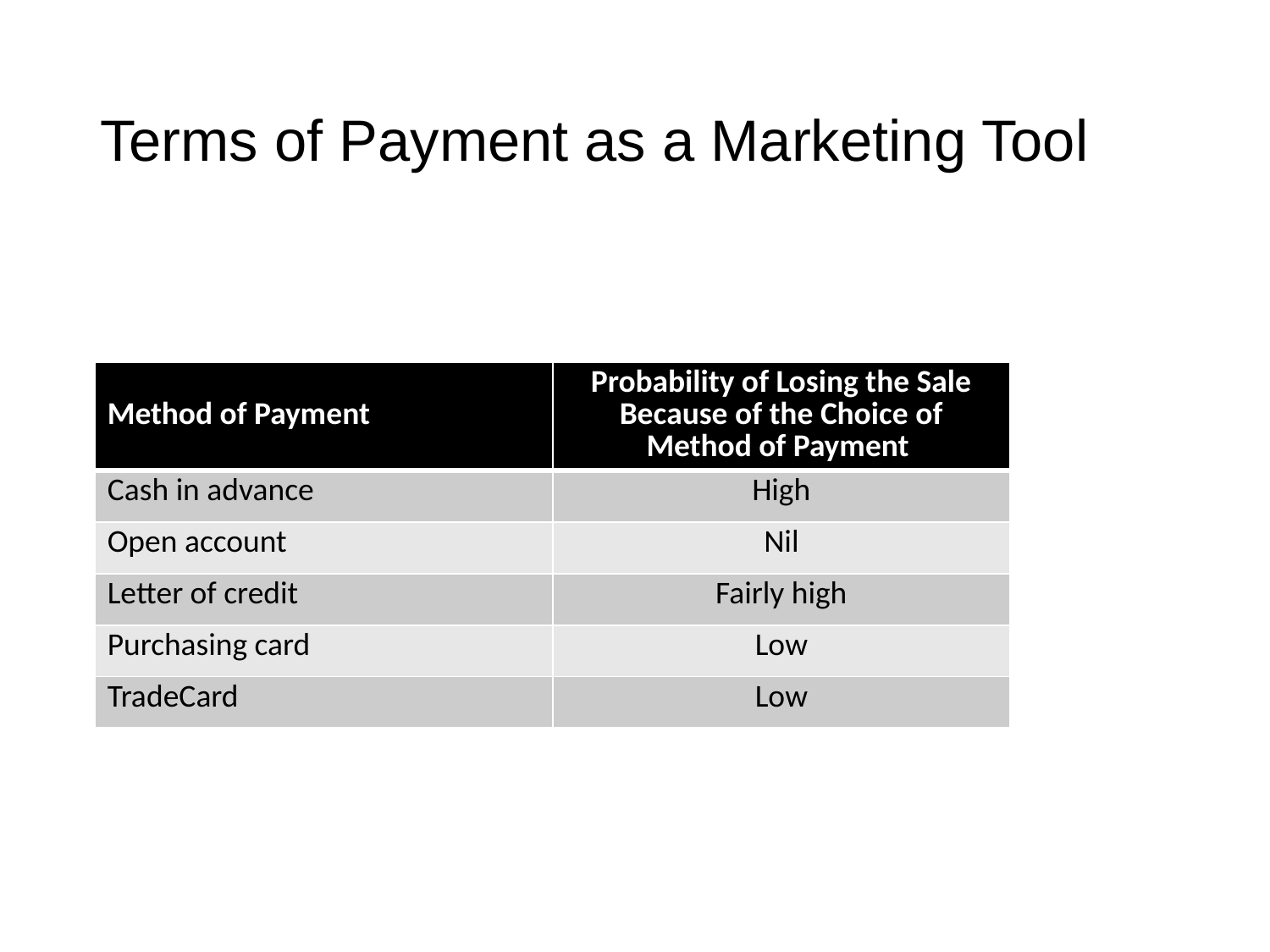

# Terms of Payment as a Marketing Tool
| Method of Payment | Probability of Losing the Sale Because of the Choice of Method of Payment |
| --- | --- |
| Cash in advance | High |
| Open account | Nil |
| Letter of credit | Fairly high |
| Purchasing card | Low |
| TradeCard | Low |